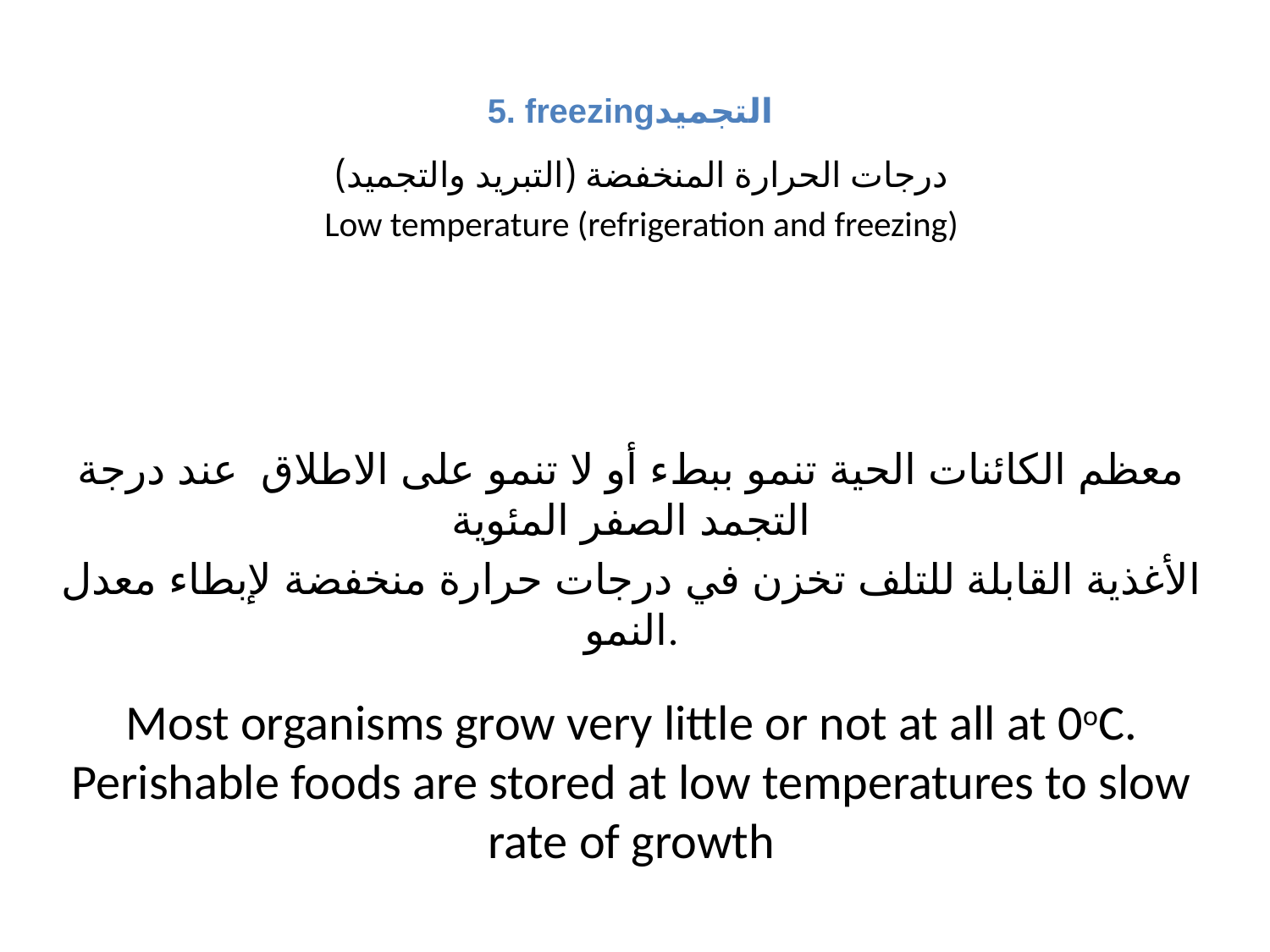

# 5. freezingالتجميد
درجات الحرارة المنخفضة (التبريد والتجميد)
Low temperature (refrigeration and freezing)
معظم الكائنات الحية تنمو ببطء أو لا تنمو على الاطلاق  عند درجة التجمد الصفر المئوية
الأغذية القابلة للتلف تخزن في درجات حرارة منخفضة لإبطاء معدل النمو.

Most organisms grow very little or not at all at 0oC. Perishable foods are stored at low temperatures to slow rate of growth